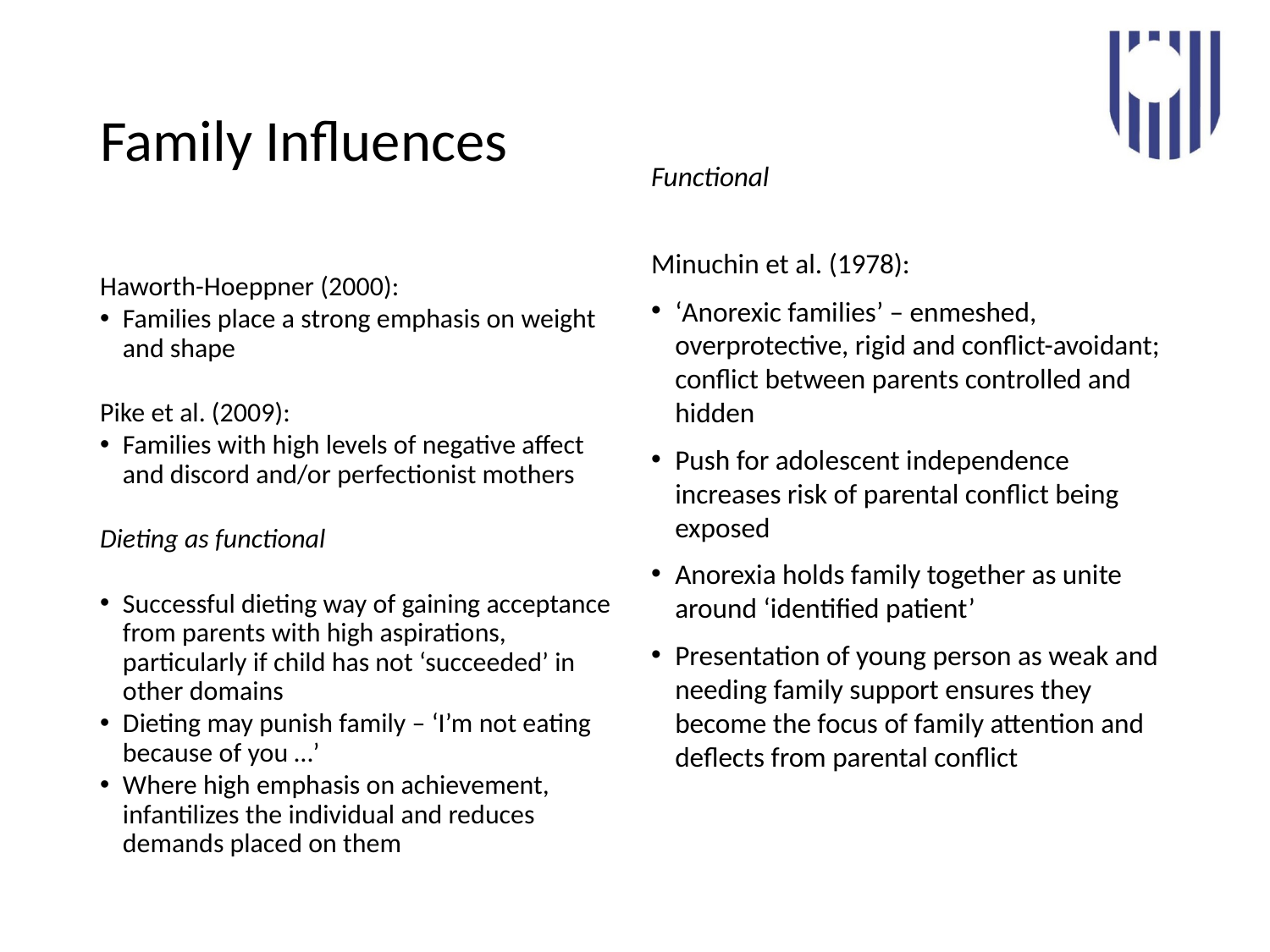

# Family Influences
Functional

Minuchin et al. (1978):
‘Anorexic families’ – enmeshed, overprotective, rigid and conflict-avoidant; conflict between parents controlled and hidden
Push for adolescent independence increases risk of parental conflict being exposed
Anorexia holds family together as unite around ‘identified patient’
Presentation of young person as weak and needing family support ensures they become the focus of family attention and deflects from parental conflict
Haworth-Hoeppner (2000):
Families place a strong emphasis on weight and shape

Pike et al. (2009):
Families with high levels of negative affect and discord and/or perfectionist mothers

Dieting as functional

Successful dieting way of gaining acceptance from parents with high aspirations, particularly if child has not ‘succeeded’ in other domains
Dieting may punish family – ‘I’m not eating because of you …’
Where high emphasis on achievement, infantilizes the individual and reduces demands placed on them